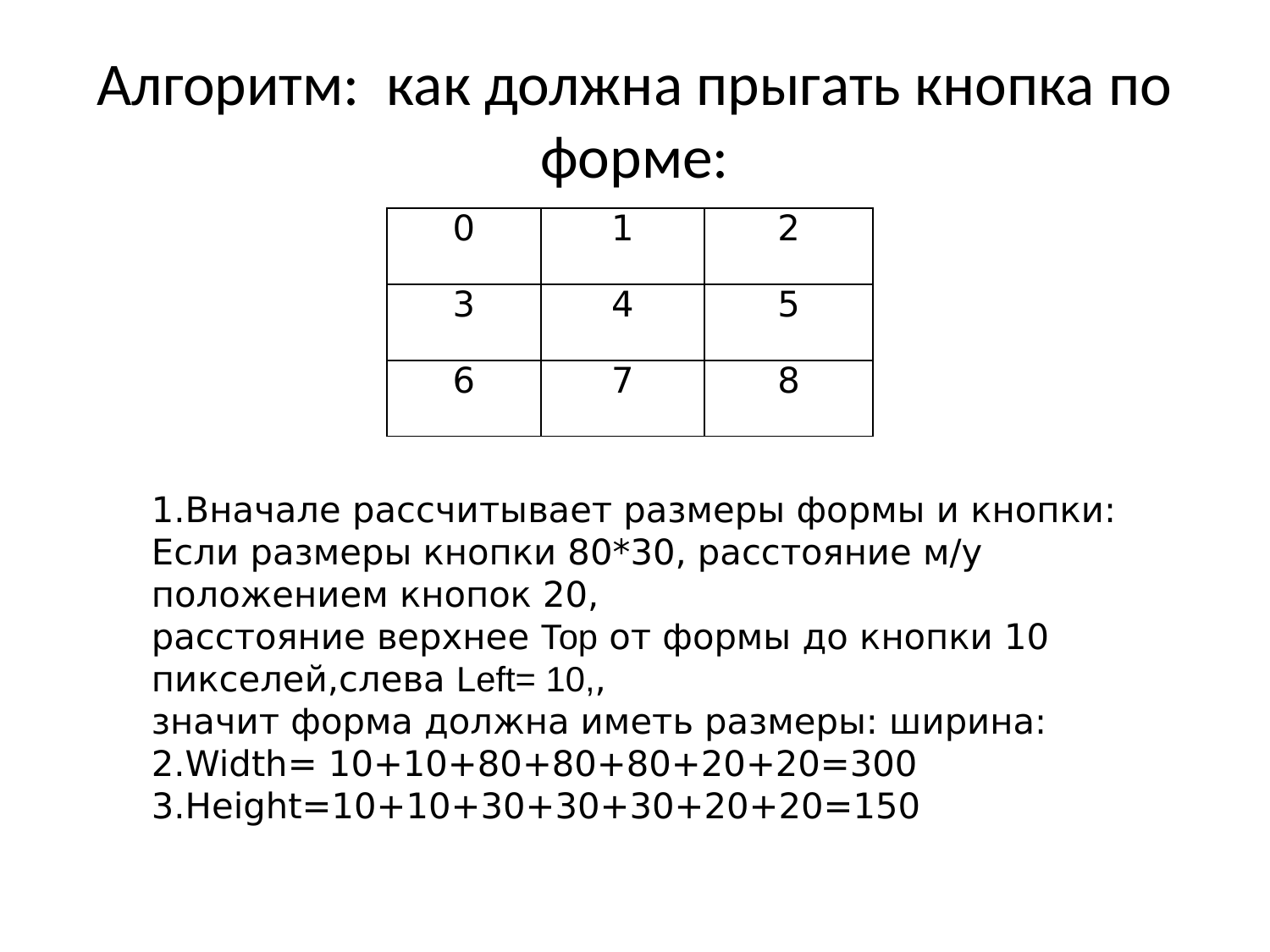

# Алгоритм:  как должна прыгать кнопка по форме:
| 0 | 1 | 2 |
| --- | --- | --- |
| 3 | 4 | 5 |
| 6 | 7 | 8 |

Вначале рассчитывает размеры формы и кнопки:
Если размеры кнопки 80*30, расстояние м/у положением кнопок 20,
расстояние верхнее Top от формы до кнопки 10 пикселей,слева Left= 10,,
значит форма должна иметь размеры: ширина:
Width= 10+10+80+80+80+20+20=300
Height=10+10+30+30+30+20+20=150